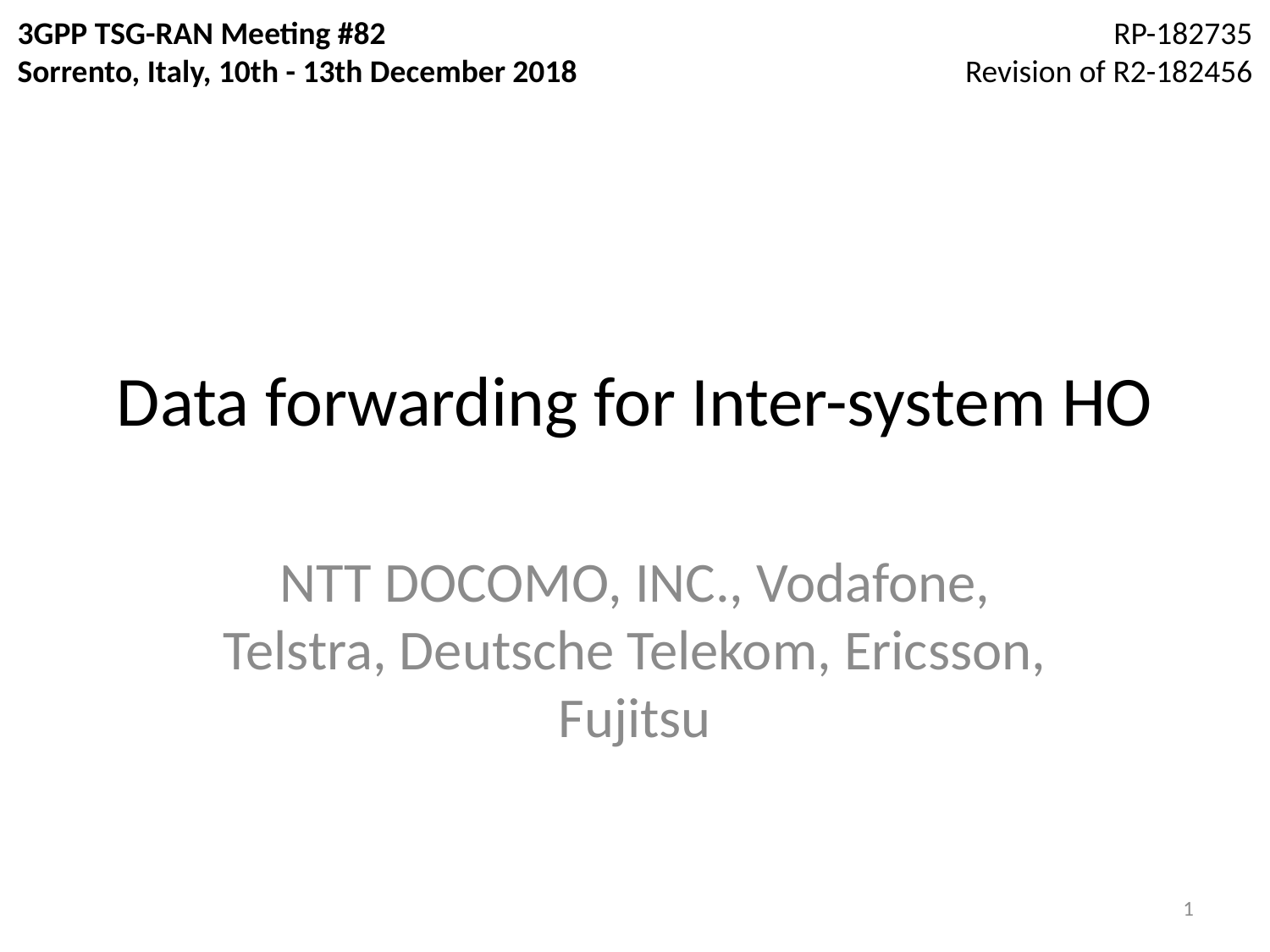

3GPP TSG-RAN Meeting #82
Sorrento, Italy, 10th - 13th December 2018
RP-182735
Revision of R2-182456
# Data forwarding for Inter-system HO
NTT DOCOMO, INC., Vodafone, Telstra, Deutsche Telekom, Ericsson, Fujitsu
1